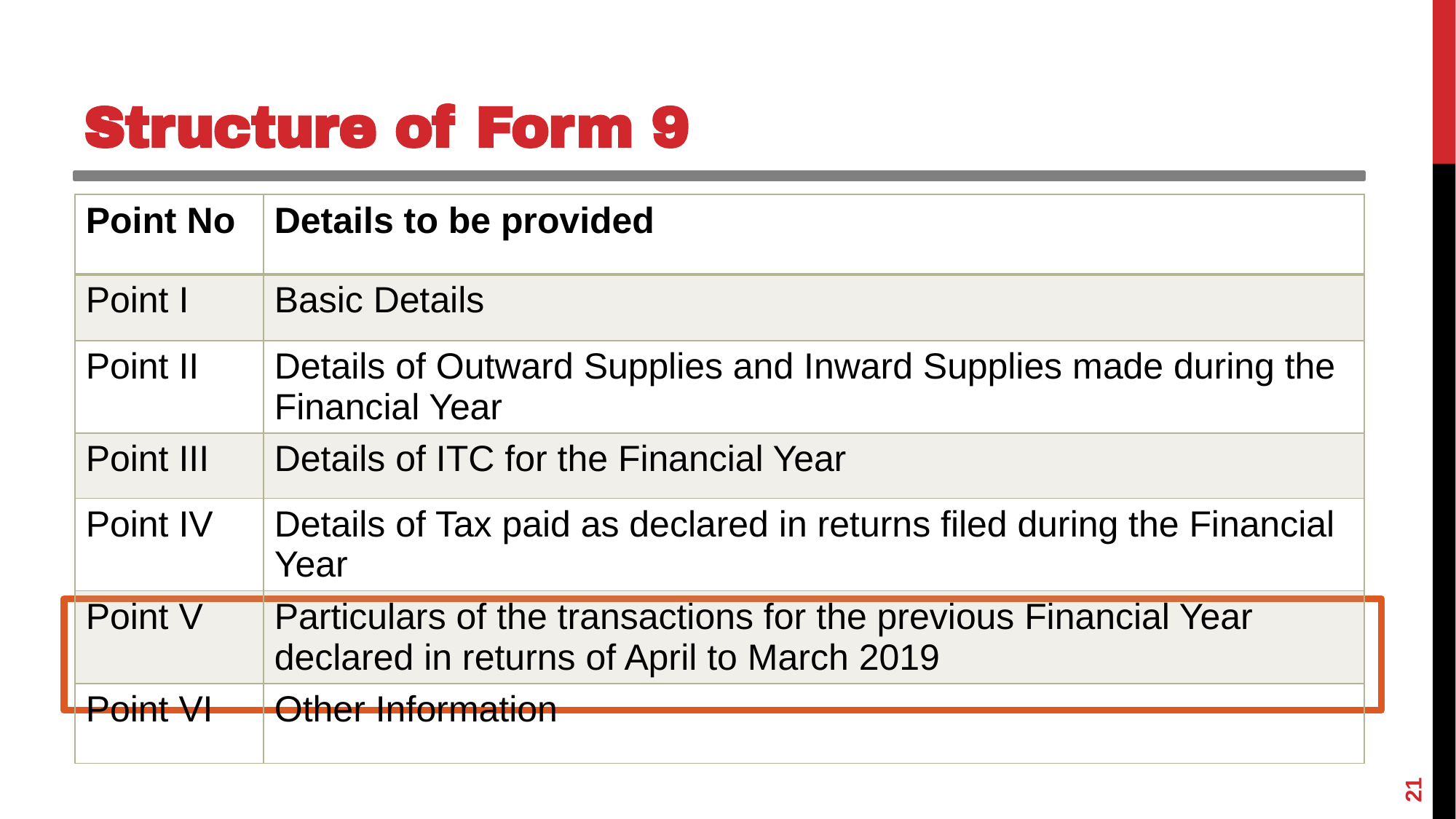

# Structure of Form 9
| Point No | Details to be provided |
| --- | --- |
| Point I | Basic Details |
| Point II | Details of Outward Supplies and Inward Supplies made during the Financial Year |
| Point III | Details of ITC for the Financial Year |
| Point IV | Details of Tax paid as declared in returns filed during the Financial Year |
| Point V | Particulars of the transactions for the previous Financial Year declared in returns of April to March 2019 |
| Point VI | Other Information |

21